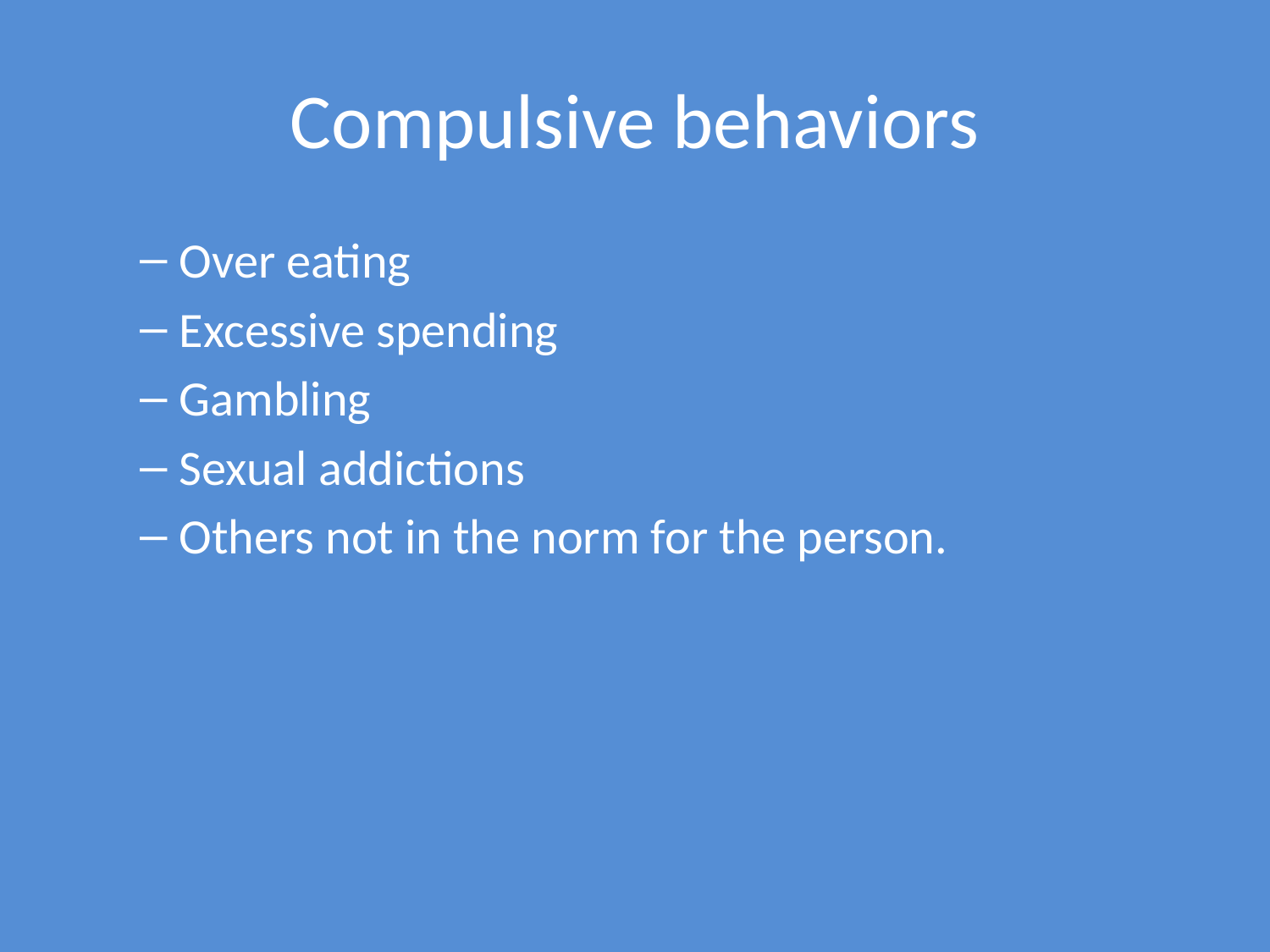

# Compulsive behaviors
Over eating
Excessive spending
Gambling
Sexual addictions
Others not in the norm for the person.